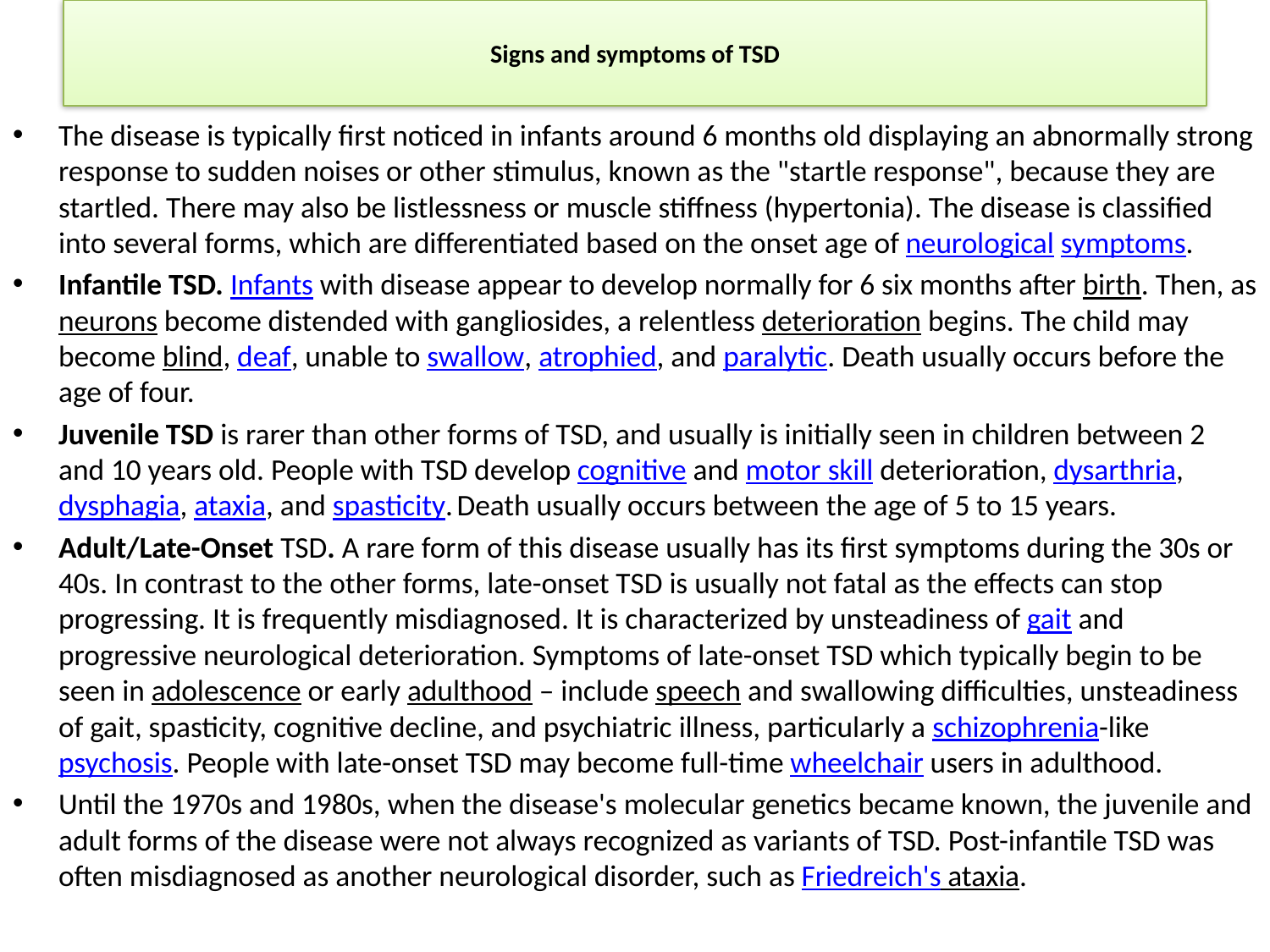

# Signs and symptoms of TSD
The disease is typically first noticed in infants around 6 months old displaying an abnormally strong response to sudden noises or other stimulus, known as the "startle response", because they are startled. There may also be listlessness or muscle stiffness (hypertonia). The disease is classified into several forms, which are differentiated based on the onset age of neurological symptoms.
Infantile TSD. Infants with disease appear to develop normally for 6 six months after birth. Then, as neurons become distended with gangliosides, a relentless deterioration begins. The child may become blind, deaf, unable to swallow, atrophied, and paralytic. Death usually occurs before the age of four.
Juvenile TSD is rarer than other forms of TSD, and usually is initially seen in children between 2 and 10 years old. People with TSD develop cognitive and motor skill deterioration, dysarthria, dysphagia, ataxia, and spasticity. Death usually occurs between the age of 5 to 15 years.
Adult/Late-Onset TSD. A rare form of this disease usually has its first symptoms during the 30s or 40s. In contrast to the other forms, late-onset TSD is usually not fatal as the effects can stop progressing. It is frequently misdiagnosed. It is characterized by unsteadiness of gait and progressive neurological deterioration. Symptoms of late-onset TSD which typically begin to be seen in adolescence or early adulthood – include speech and swallowing difficulties, unsteadiness of gait, spasticity, cognitive decline, and psychiatric illness, particularly a schizophrenia-like psychosis. People with late-onset TSD may become full-time wheelchair users in adulthood.
Until the 1970s and 1980s, when the disease's molecular genetics became known, the juvenile and adult forms of the disease were not always recognized as variants of TSD. Post-infantile TSD was often misdiagnosed as another neurological disorder, such as Friedreich's ataxia.